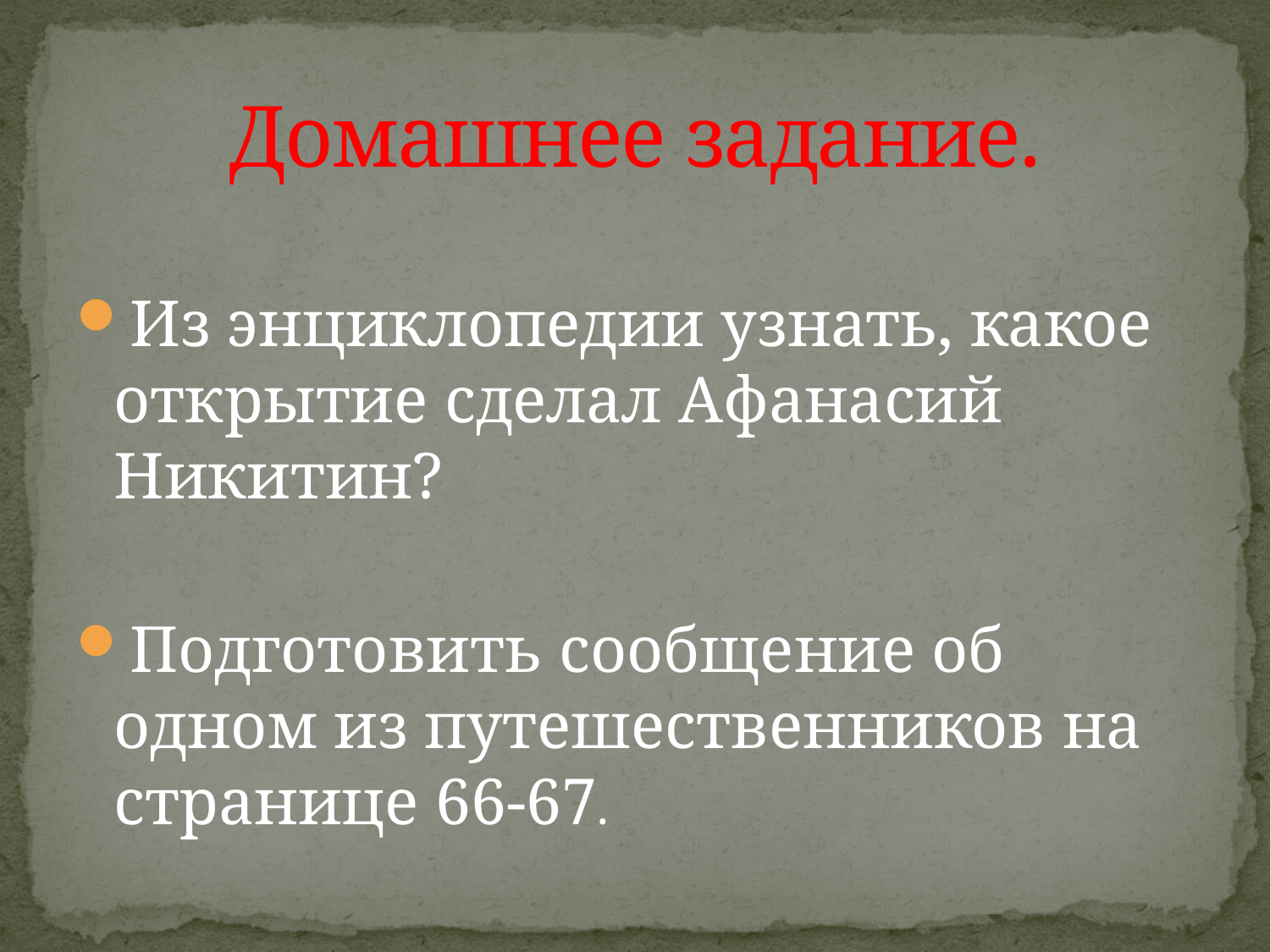

# Домашнее задание.

Из энциклопедии узнать, какое открытие сделал Афанасий Никитин?

Подготовить сообщение об одном из путешественников на странице 66-67.